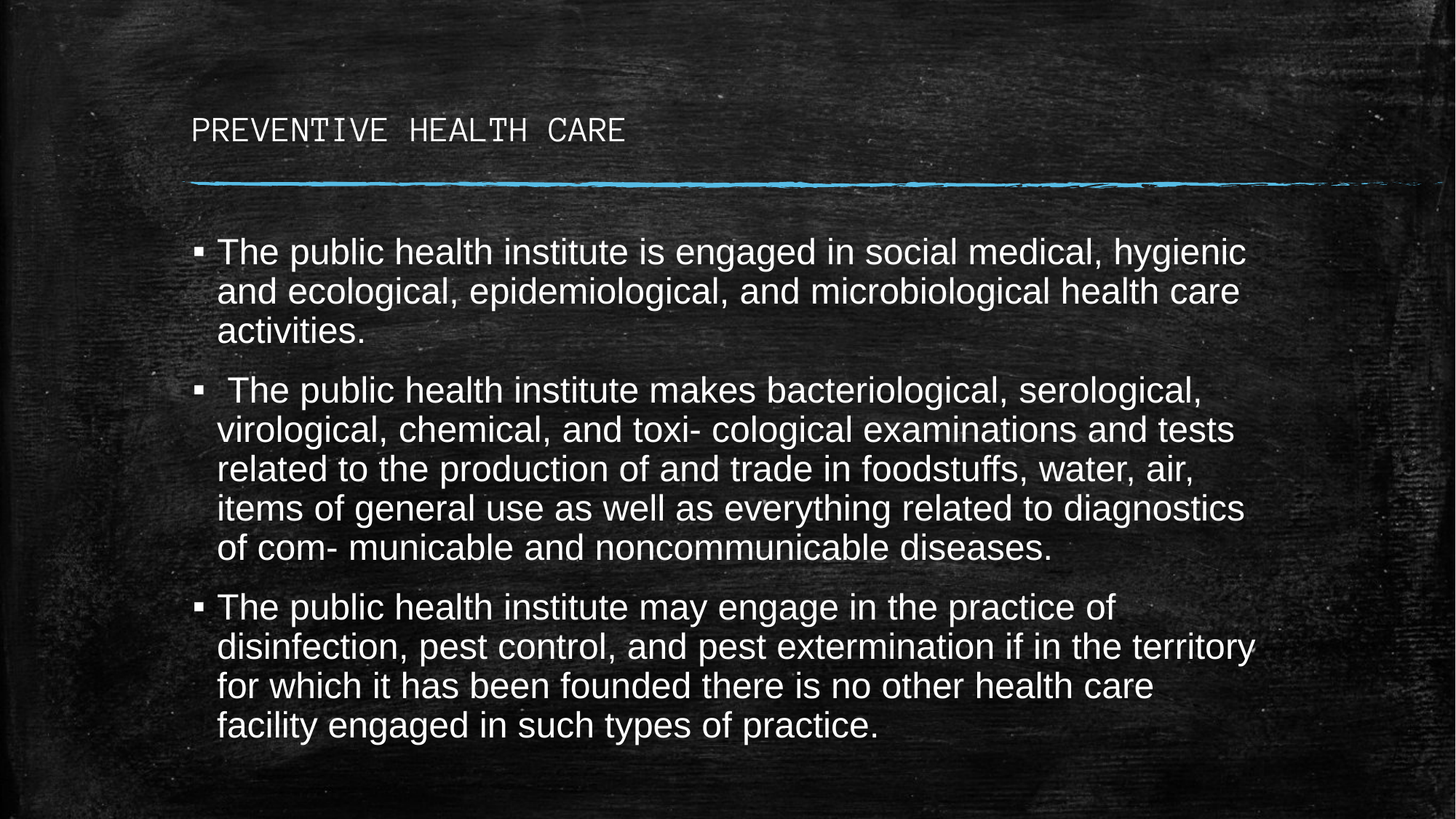

# PREVENTIVE HEALTH CARE
The public health institute is engaged in social medical, hygienic and ecological, epidemiological, and microbiological health care activities.
 The public health institute makes bacteriological, serological, virological, chemical, and toxi- cological examinations and tests related to the production of and trade in foodstuffs, water, air, items of general use as well as everything related to diagnostics of com- municable and noncommunicable diseases.
The public health institute may engage in the practice of disinfection, pest control, and pest extermination if in the territory for which it has been founded there is no other health care facility engaged in such types of practice.